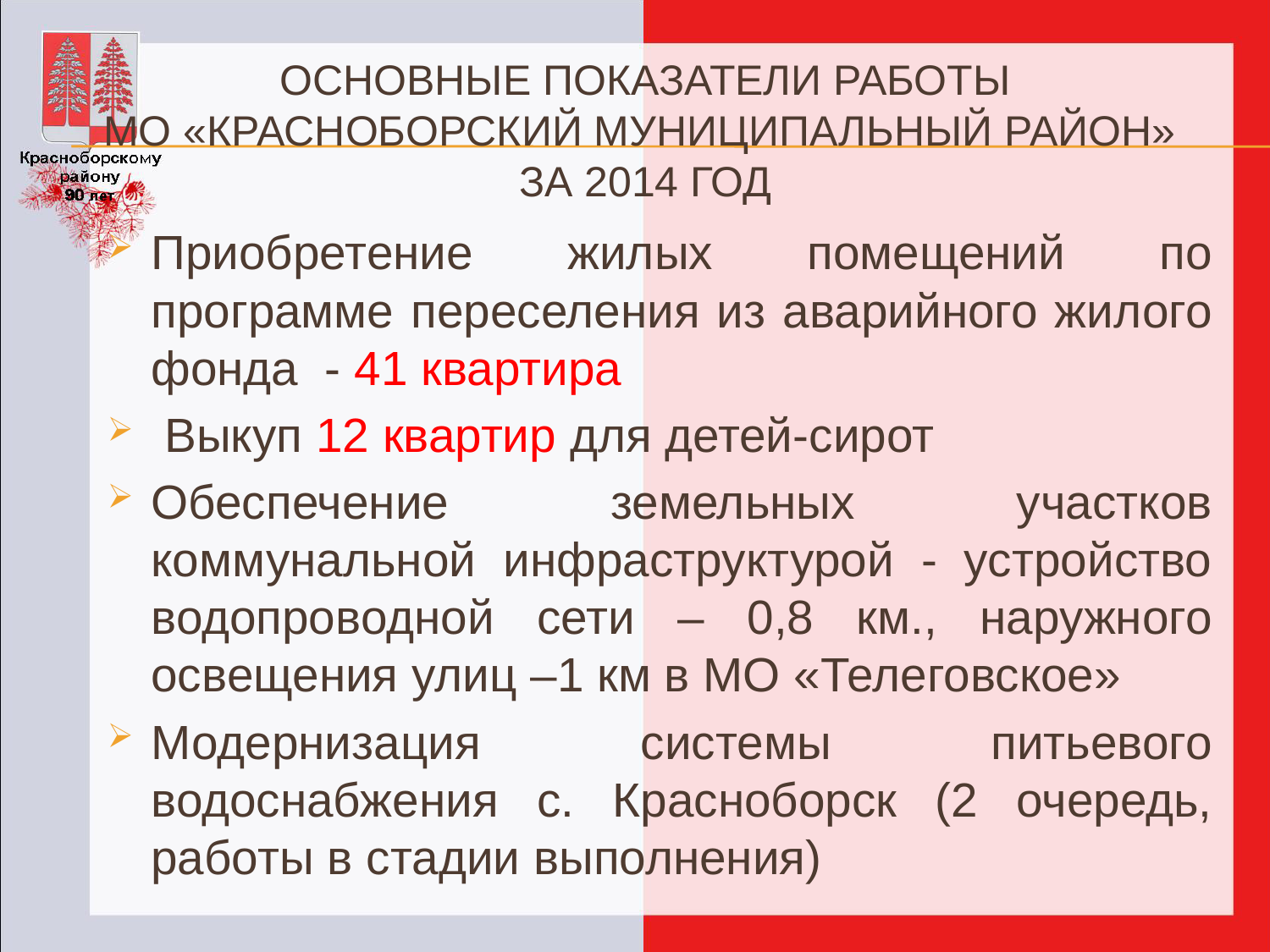

# Основные показатели работы МО «Красноборский муниципальный район» за 2014 год
Приобретение жилых помещений по программе переселения из аварийного жилого фонда  - 41 квартира
 Выкуп 12 квартир для детей-сирот
Обеспечение земельных участков коммунальной инфраструктурой - устройство водопроводной сети – 0,8 км., наружного освещения улиц –1 км в МО «Телеговское»
Модернизация системы питьевого водоснабжения с. Красноборск (2 очередь, работы в стадии выполнения)